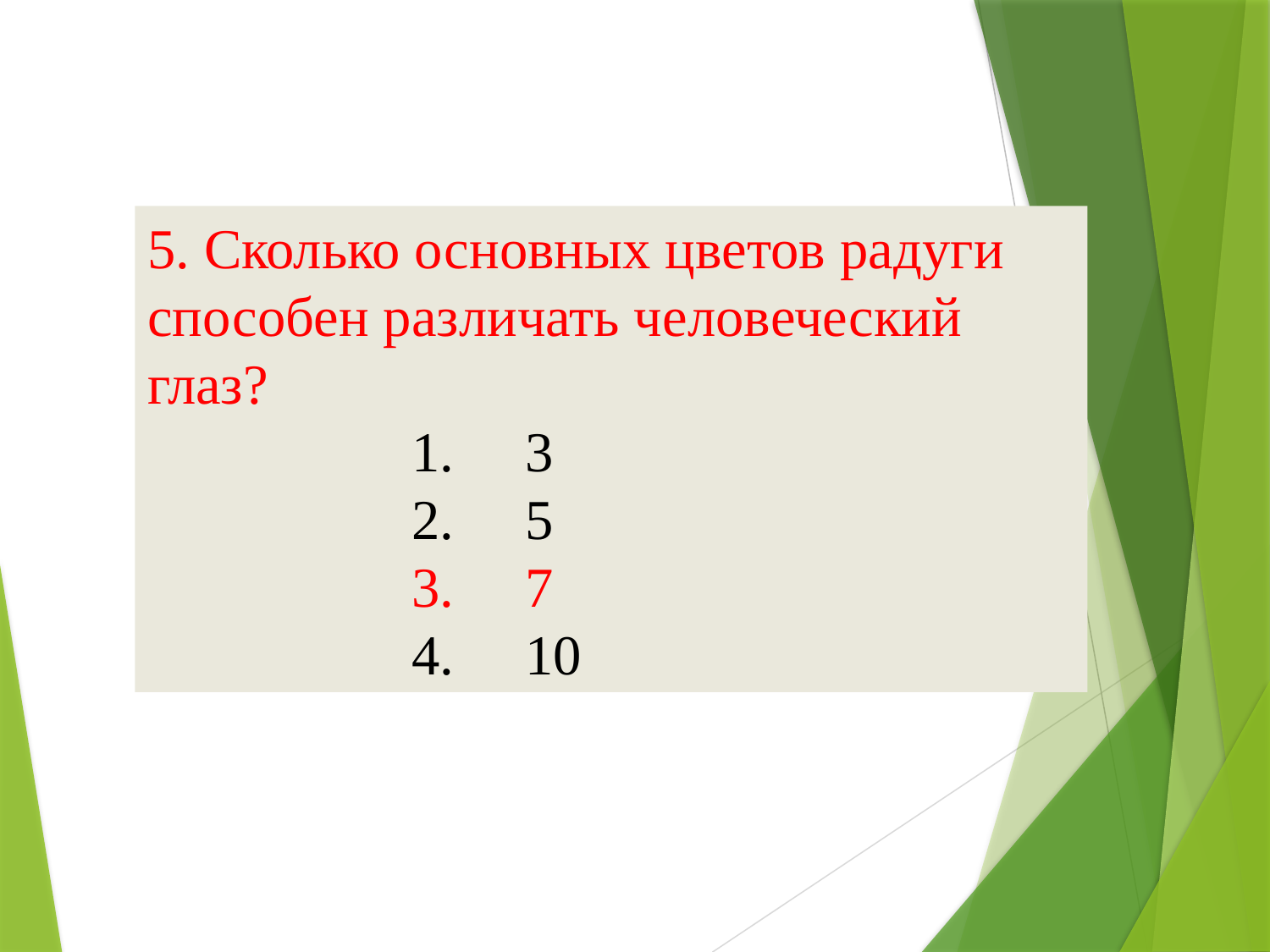

5. Сколько основных цветов радуги способен различать человеческий глаз?
 1.     3
 2.     5
 3.     7
 4.     10